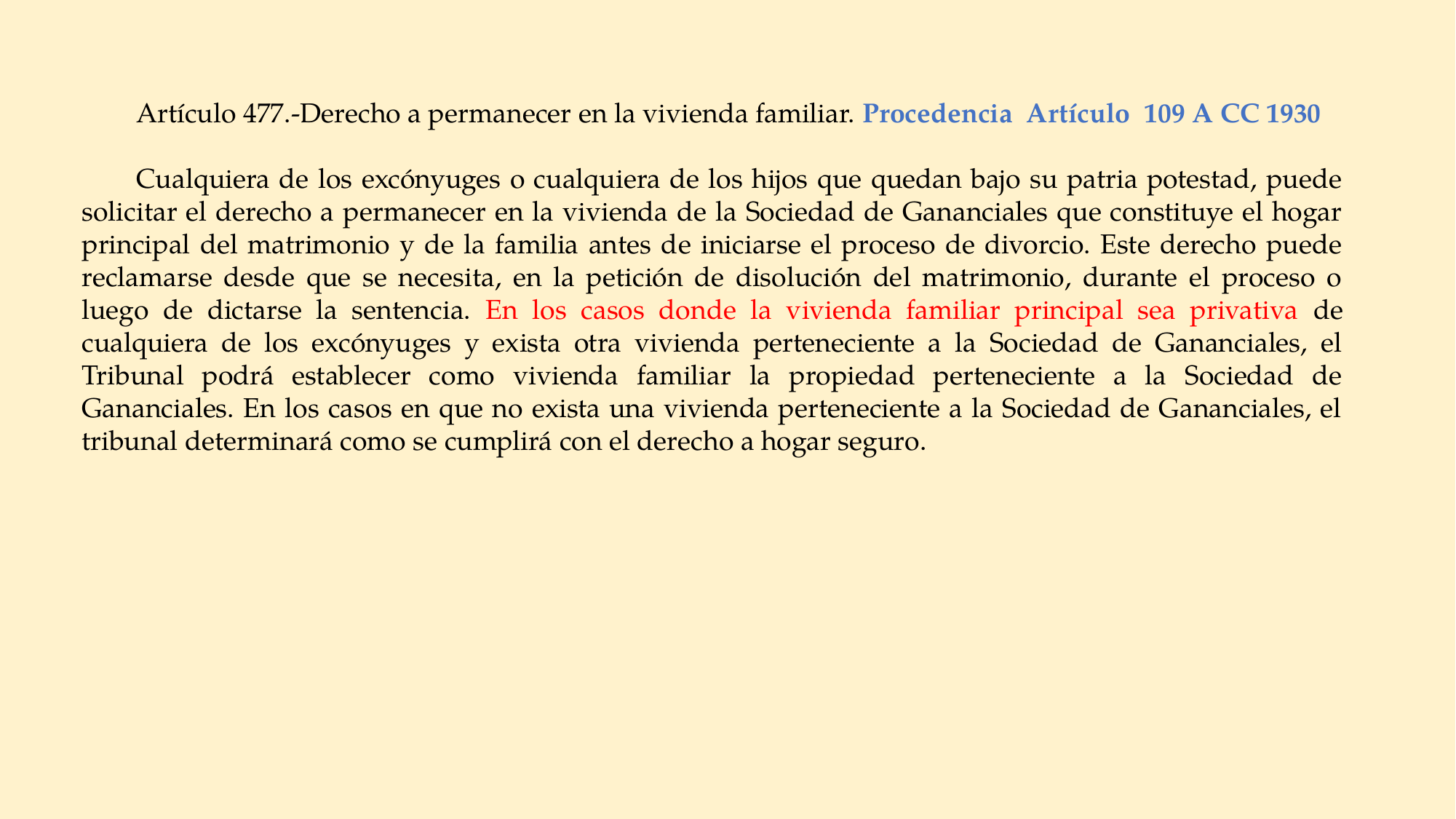

Artículo 477.-Derecho a permanecer en la vivienda familiar. Procedencia  Artículo  109 A CC 1930

Cualquiera de los excónyuges o cualquiera de los hijos que quedan bajo su patria potestad, puede solicitar el derecho a permanecer en la vivienda de la Sociedad de Gananciales que constituye el hogar principal del matrimonio y de la familia antes de iniciarse el proceso de divorcio. Este derecho puede reclamarse desde que se necesita, en la petición de disolución del matrimonio, durante el proceso o luego de dictarse la sentencia. En los casos donde la vivienda familiar principal sea privativa de cualquiera de los excónyuges y exista otra vivienda perteneciente a la Sociedad de Gananciales, el Tribunal podrá establecer como vivienda familiar la propiedad perteneciente a la Sociedad de Gananciales. En los casos en que no exista una vivienda perteneciente a la Sociedad de Gananciales, el tribunal determinará como se cumplirá con el derecho a hogar seguro.